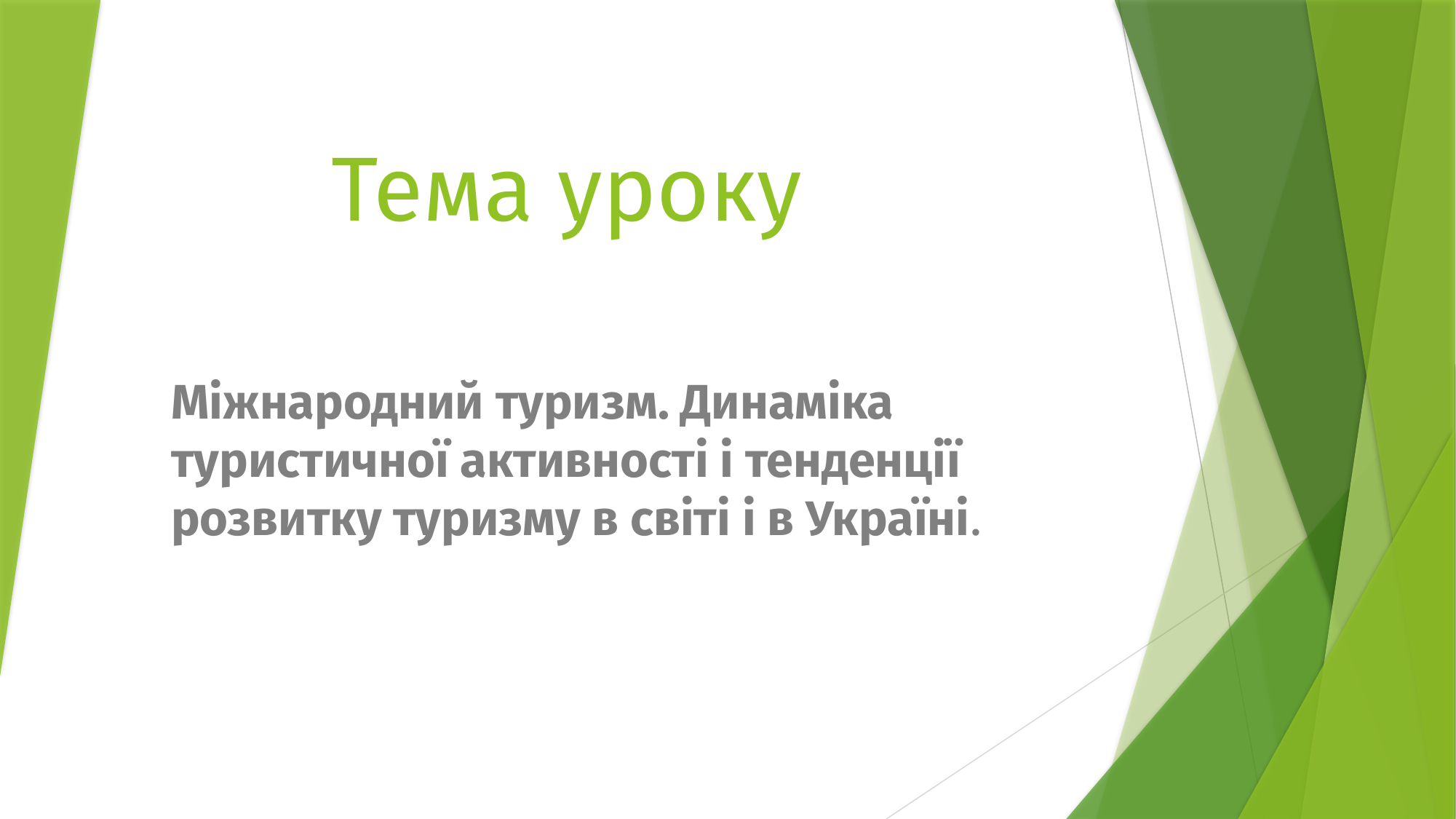

# Тема уроку
Міжнародний туризм. Динаміка туристичної активності і тенденції розвитку туризму в світі і в Україні.